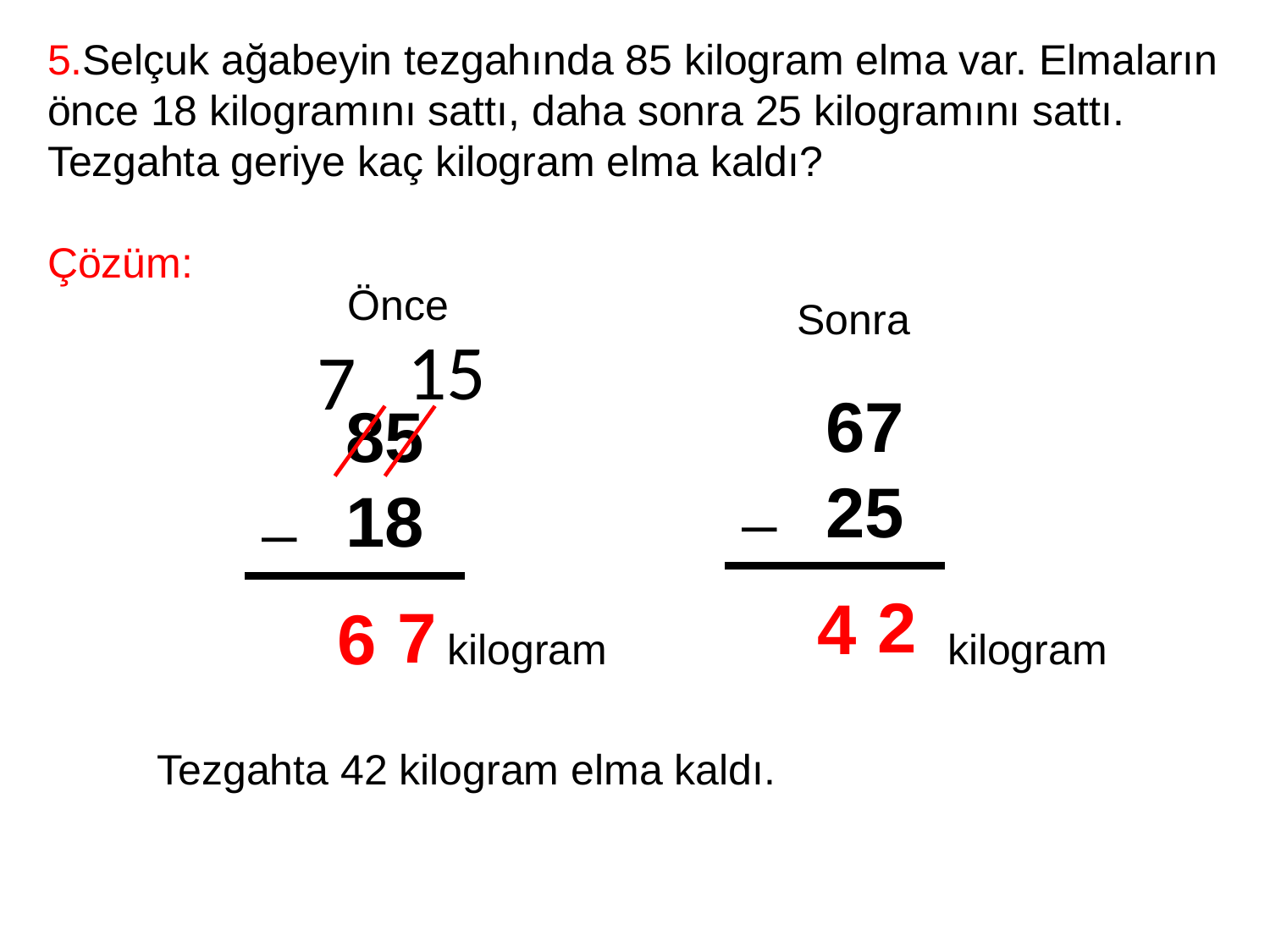

5.Selçuk ağabeyin tezgahında 85 kilogram elma var. Elmaların önce 18 kilogramını sattı, daha sonra 25 kilogramını sattı. Tezgahta geriye kaç kilogram elma kaldı?

Çözüm:
Önce
Sonra
15
7
67
25
85
18
_
_
2
4
7
6
kilogram
kilogram
Tezgahta 42 kilogram elma kaldı.